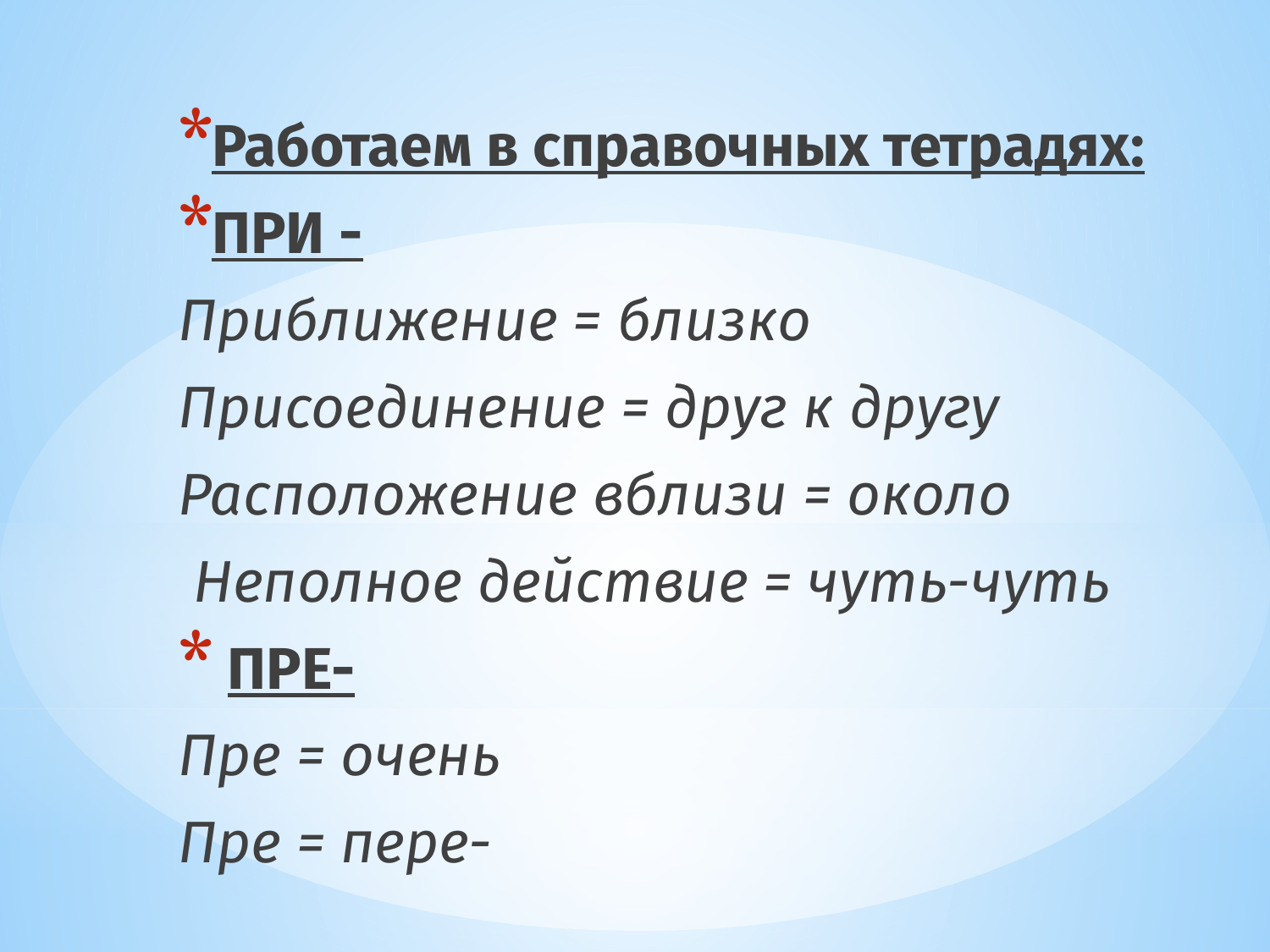

Работаем в справочных тетрадях:
ПРИ -
Приближение = близко
Присоединение = друг к другу
Расположение вблизи = около
 Неполное действие = чуть-чуть
 ПРЕ-
Пре = очень
Пре = пере-